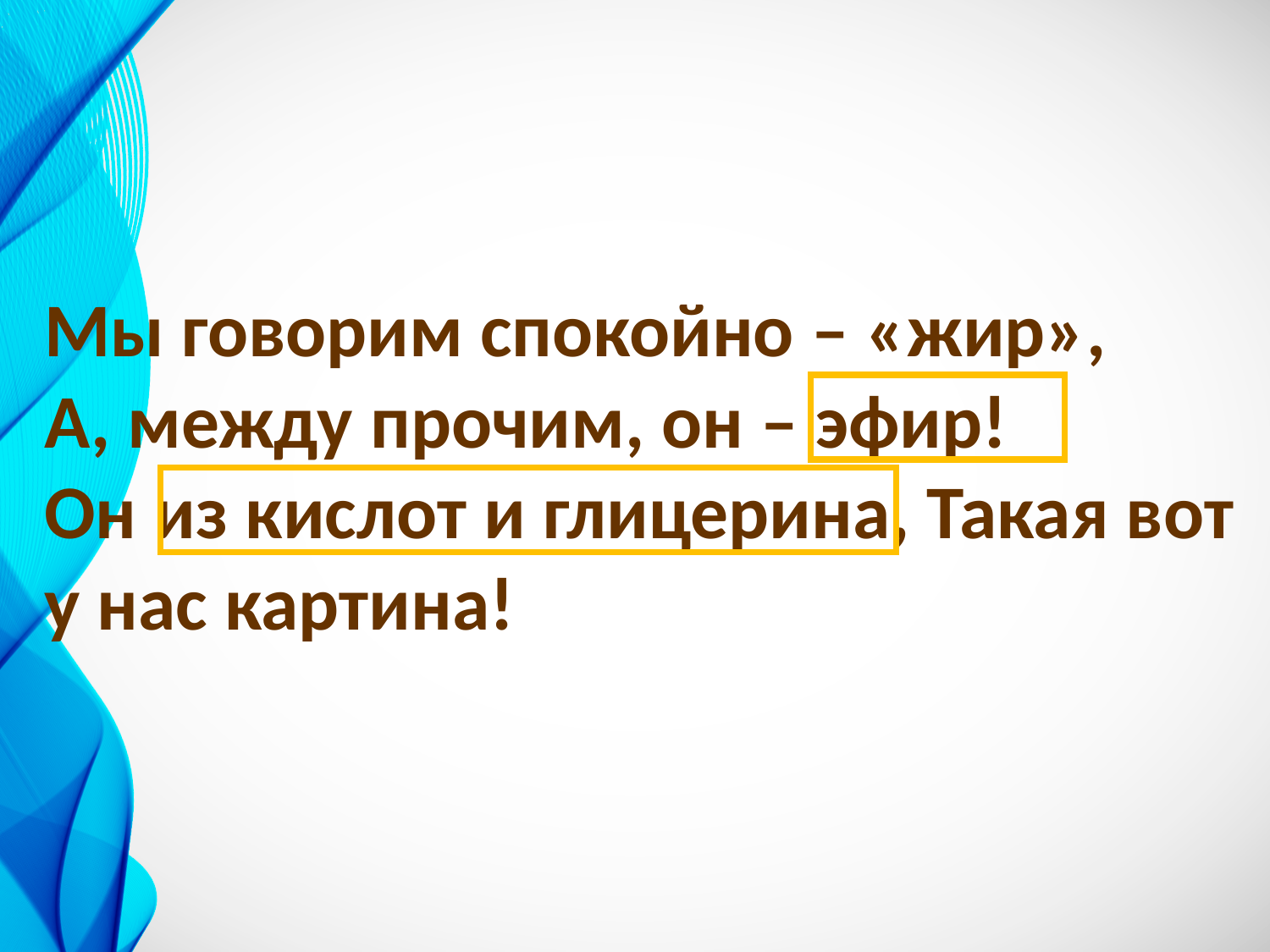

Мы говорим спокойно – «жир»,
А, между прочим, он – эфир!
Он из кислот и глицерина, Такая вот у нас картина!